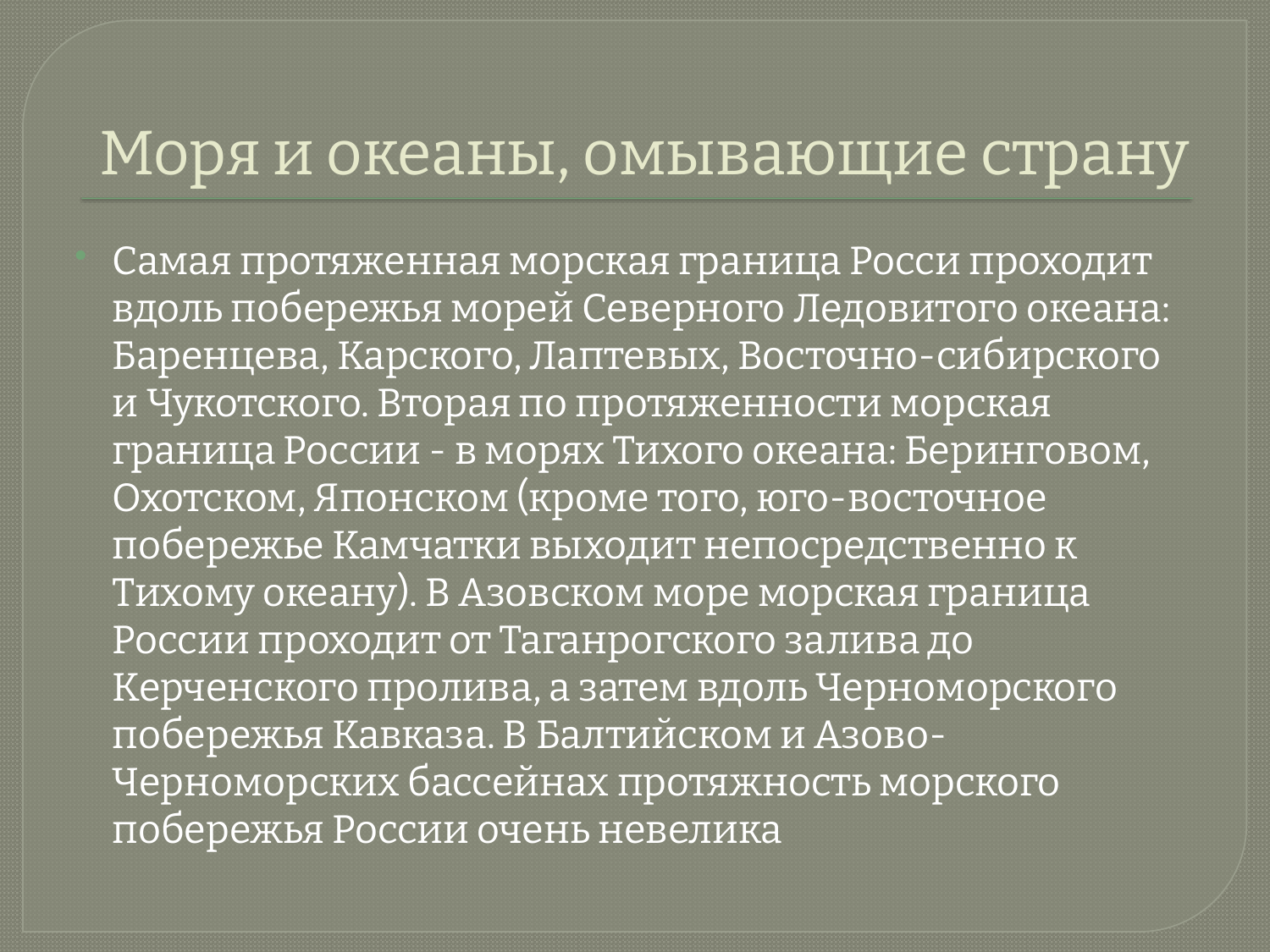

# Моря и океаны, омывающие страну
Самая протяженная морская граница Росси проходит вдоль побережья морей Северного Ледовитого океана: Баренцева, Карского, Лаптевых, Восточно-сибирского и Чукотского. Вторая по протяженности морская граница России - в морях Тихого океана: Беринговом, Охотском, Японском (кроме того, юго-восточное побережье Камчатки выходит непосредственно к Тихому океану). В Азовском море морская граница России проходит от Таганрогского залива до Керченского пролива, а затем вдоль Черноморского побережья Кавказа. В Балтийском и Азово-Черноморских бассейнах протяжность морского побережья России очень невелика